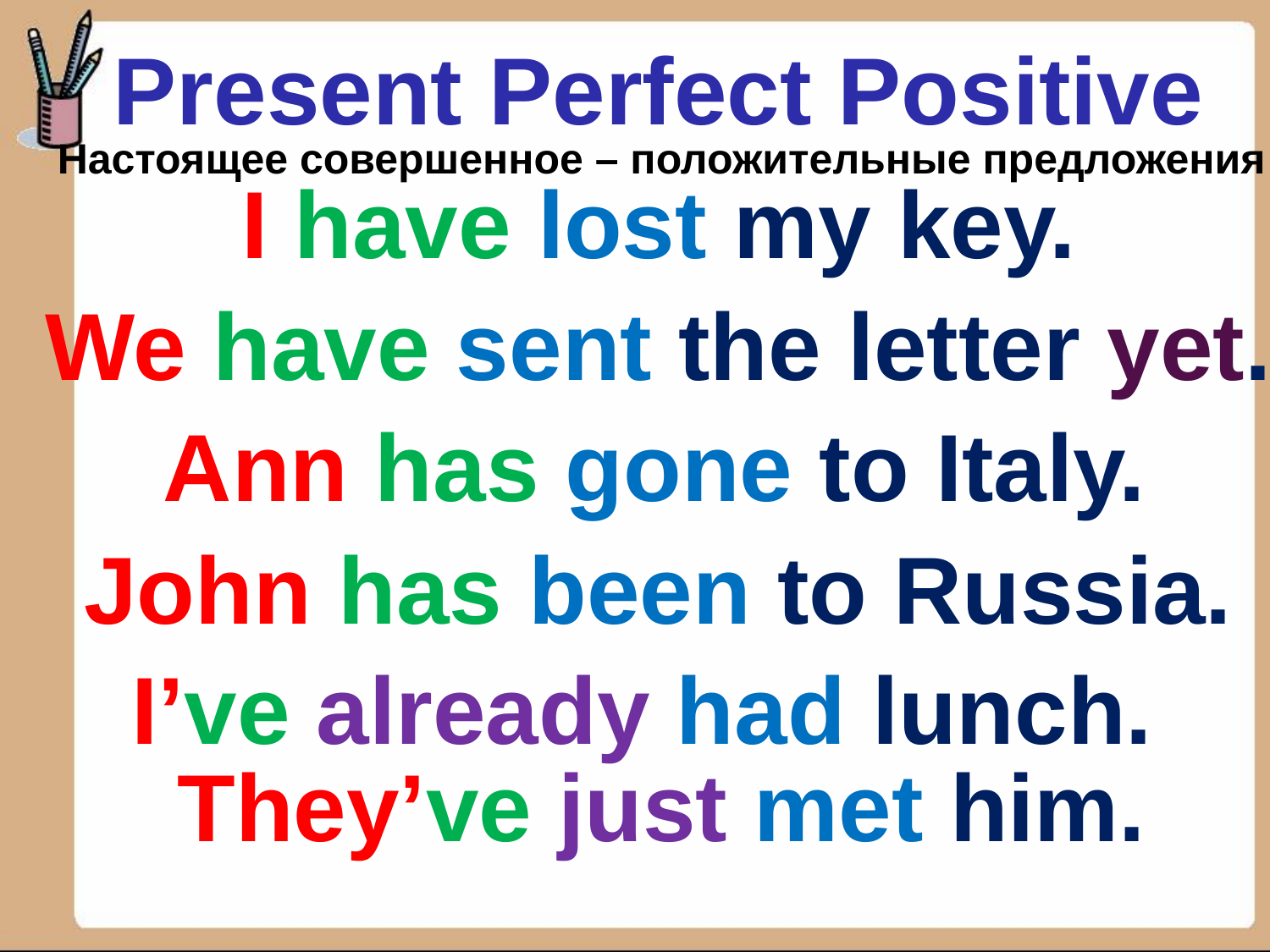

Present Perfect Positive
Настоящее совершенное – положительные предложения
I have lost my key.

We have sent the letter yet.

Ann has gone to Italy.

John has been to Russia.

I’ve already had lunch.

They’ve just met him.